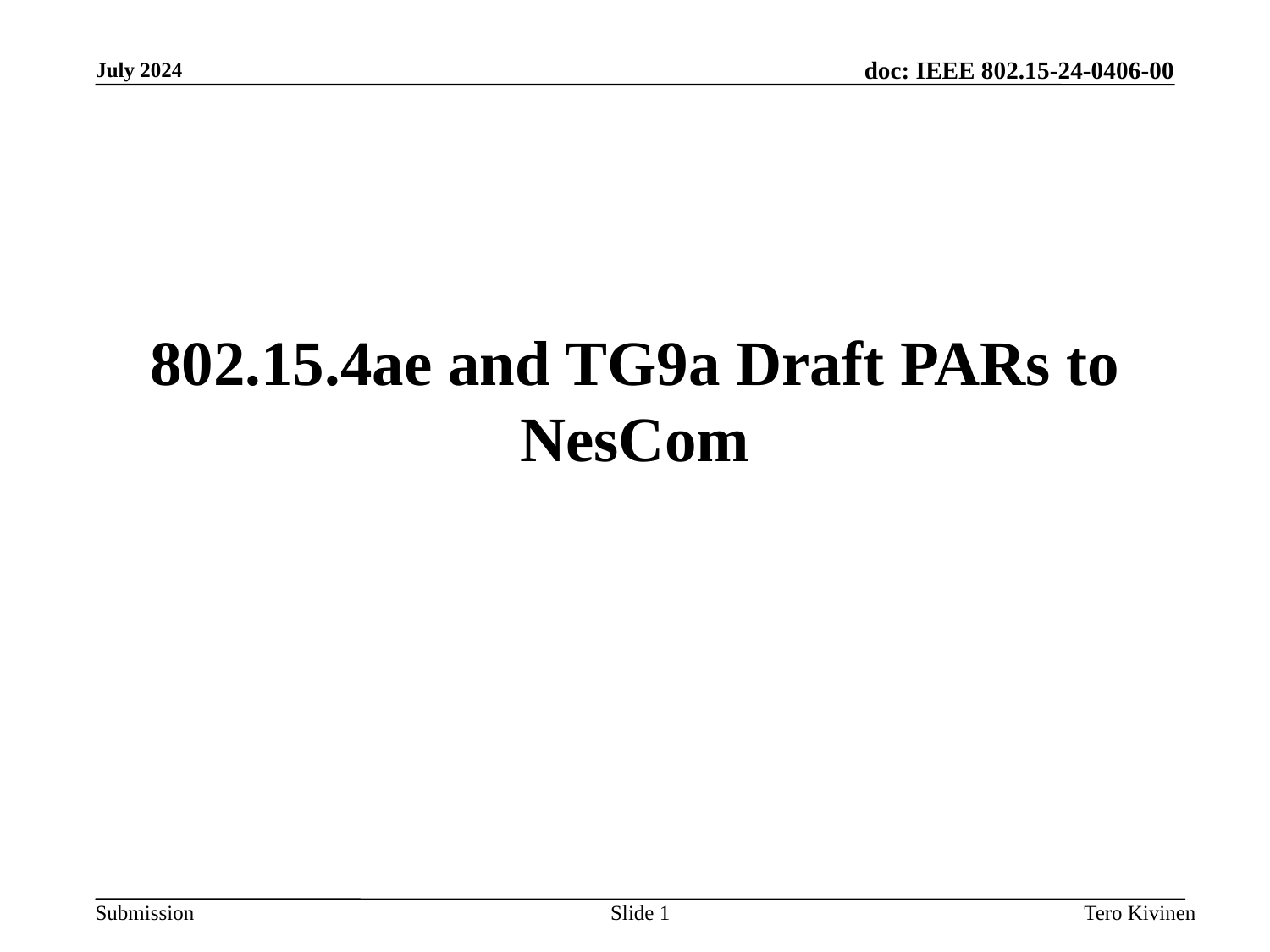

802.15.4ae and TG9a Draft PARs to NesCom
Slide 1
Tero Kivinen